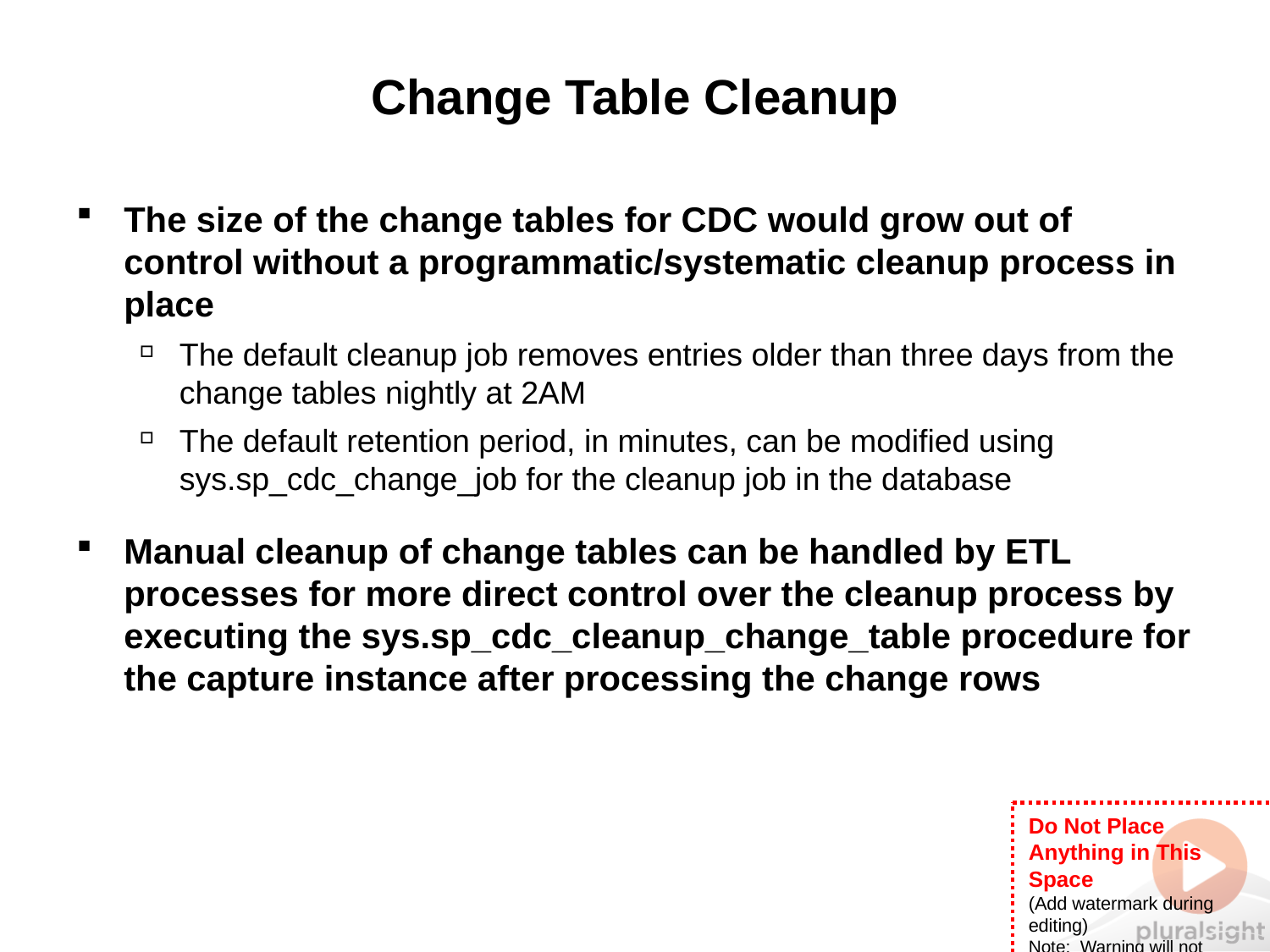

# Change Table Cleanup
The size of the change tables for CDC would grow out of control without a programmatic/systematic cleanup process in place
The default cleanup job removes entries older than three days from the change tables nightly at 2AM
The default retention period, in minutes, can be modified using sys.sp_cdc_change_job for the cleanup job in the database
Manual cleanup of change tables can be handled by ETL processes for more direct control over the cleanup process by executing the sys.sp_cdc_cleanup_change_table procedure for the capture instance after processing the change rows